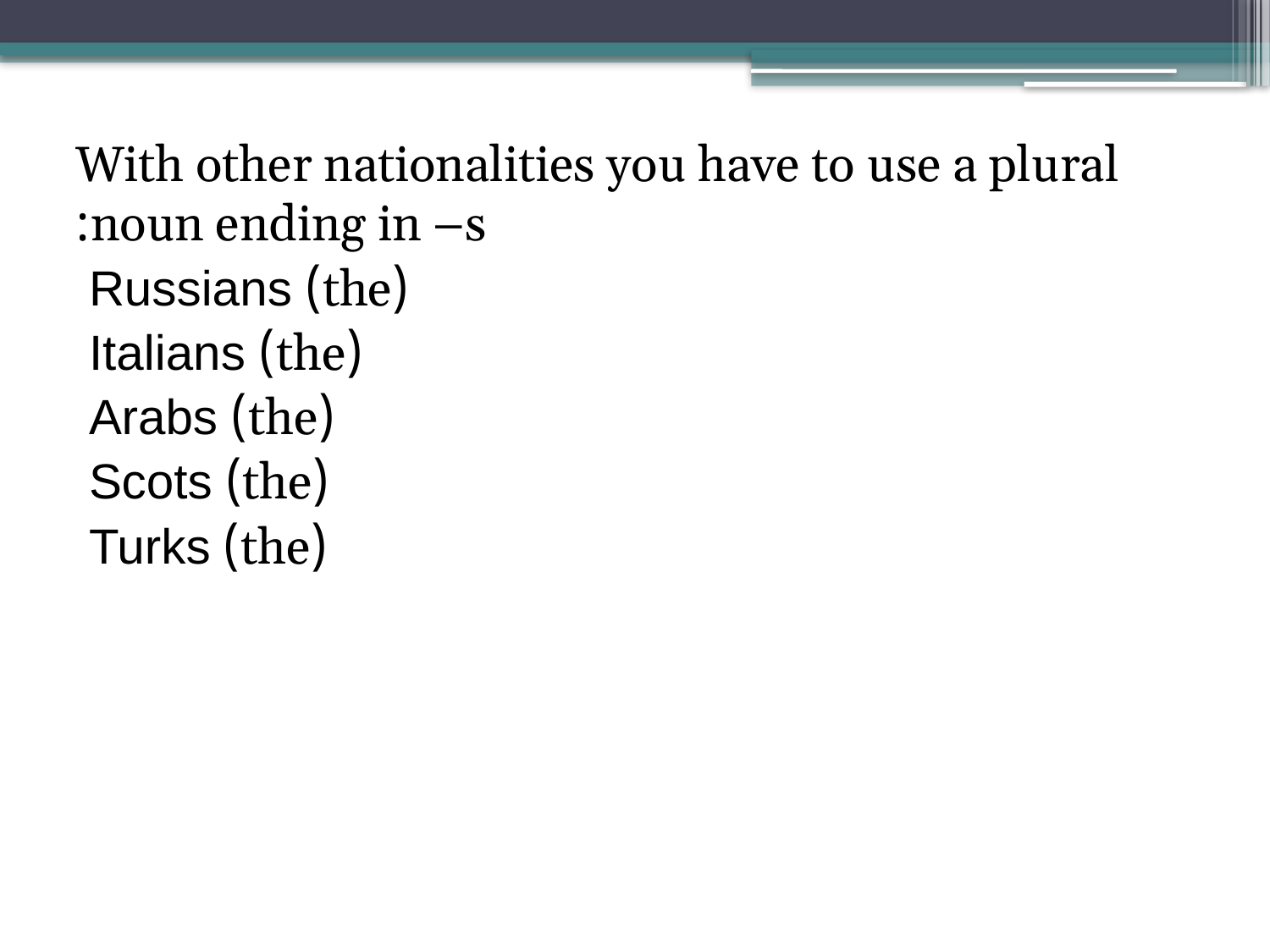

With other nationalities you have to use a plural noun ending in –s:
(the) Russians
(the) Italians
(the) Arabs
(the) Scots
(the) Turks